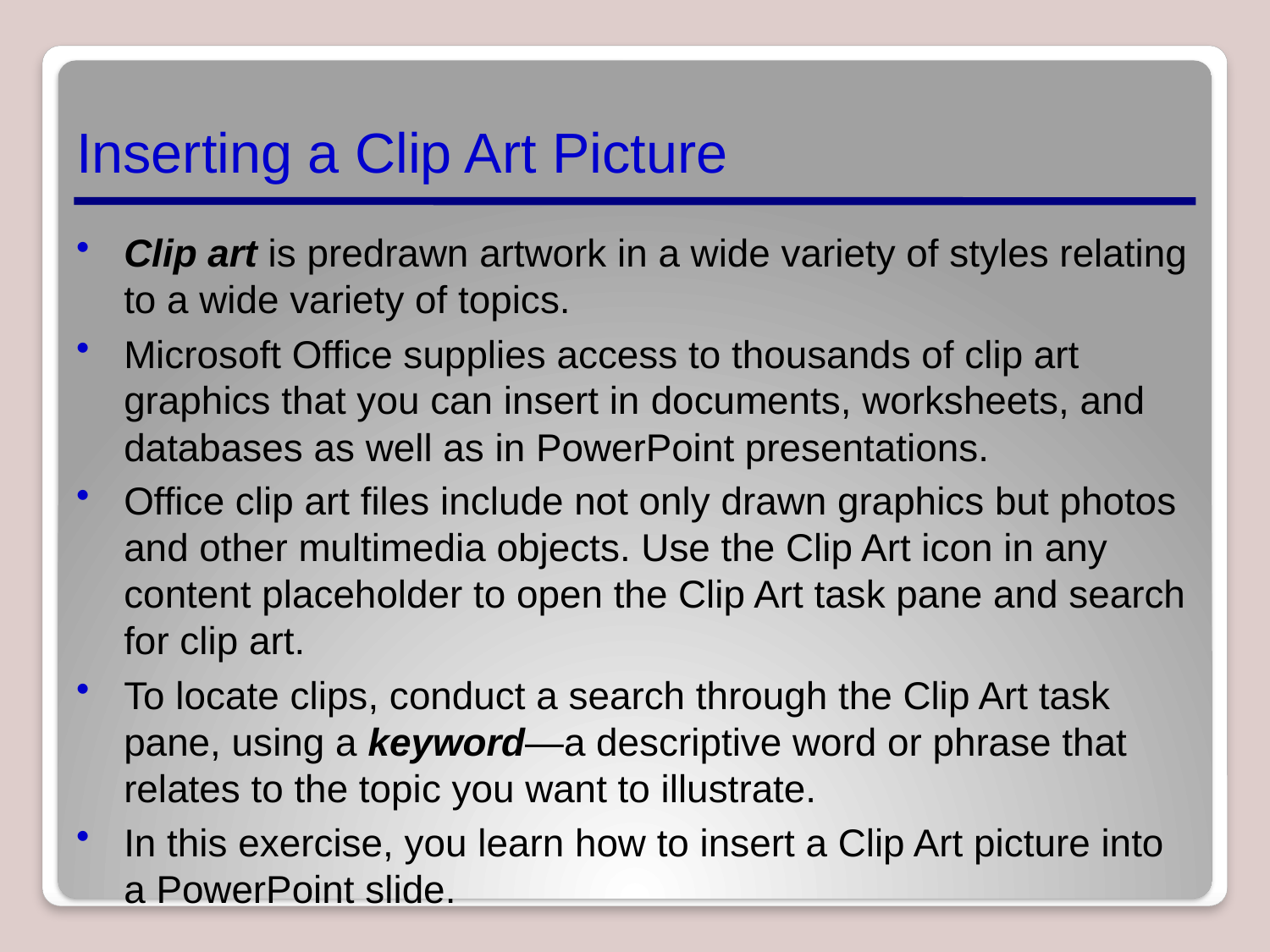

# Inserting a Clip Art Picture
Clip art is predrawn artwork in a wide variety of styles relating to a wide variety of topics.
Microsoft Office supplies access to thousands of clip art graphics that you can insert in ­documents, worksheets, and databases as well as in PowerPoint presentations.
Office clip art files include not only drawn graphics but photos and other multimedia objects. Use the Clip Art icon in any content placeholder to open the Clip Art task pane and search for clip art.
To locate clips, conduct a search through the Clip Art task pane, using a keyword—a descriptive word or phrase that relates to the topic you want to illustrate.
In this exercise, you learn how to insert a Clip Art picture into a PowerPoint slide.